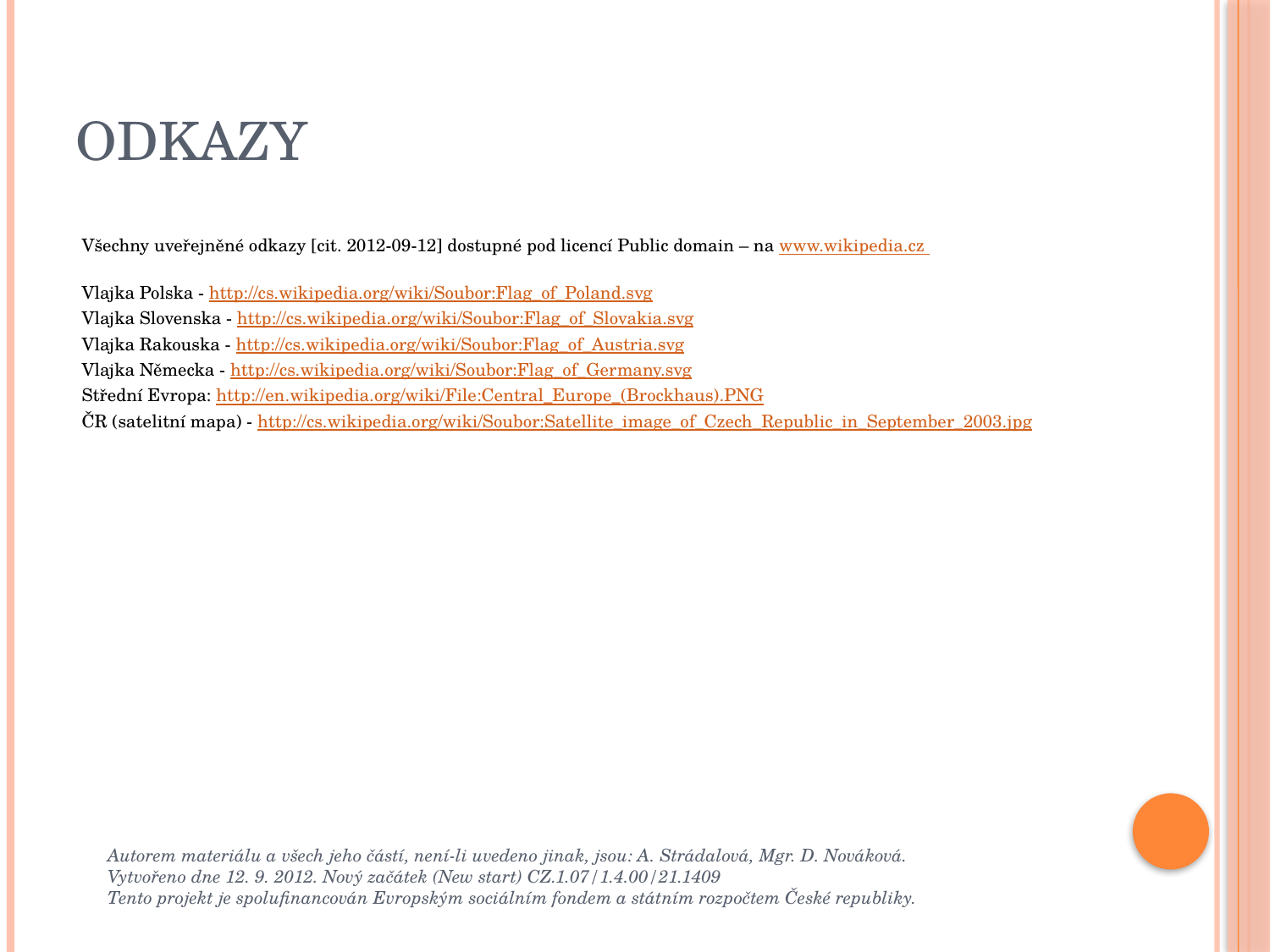

Odkazy
Všechny uveřejněné odkazy [cit. 2012-09-12] dostupné pod licencí Public domain – na www.wikipedia.cz

Vlajka Polska - http://cs.wikipedia.org/wiki/Soubor:Flag_of_Poland.svg
Vlajka Slovenska - http://cs.wikipedia.org/wiki/Soubor:Flag_of_Slovakia.svg
Vlajka Rakouska - http://cs.wikipedia.org/wiki/Soubor:Flag_of_Austria.svg
Vlajka Německa - http://cs.wikipedia.org/wiki/Soubor:Flag_of_Germany.svg
Střední Evropa: http://en.wikipedia.org/wiki/File:Central_Europe_(Brockhaus).PNG
ČR (satelitní mapa) - http://cs.wikipedia.org/wiki/Soubor:Satellite_image_of_Czech_Republic_in_September_2003.jpg

Autorem materiálu a všech jeho částí, není-li uvedeno jinak, jsou: A. Strádalová, Mgr. D. Nováková.
Vytvořeno dne 12. 9. 2012. Nový začátek (New start) CZ.1.07/1.4.00/21.1409
Tento projekt je spolufinancován Evropským sociálním fondem a státním rozpočtem České republiky.